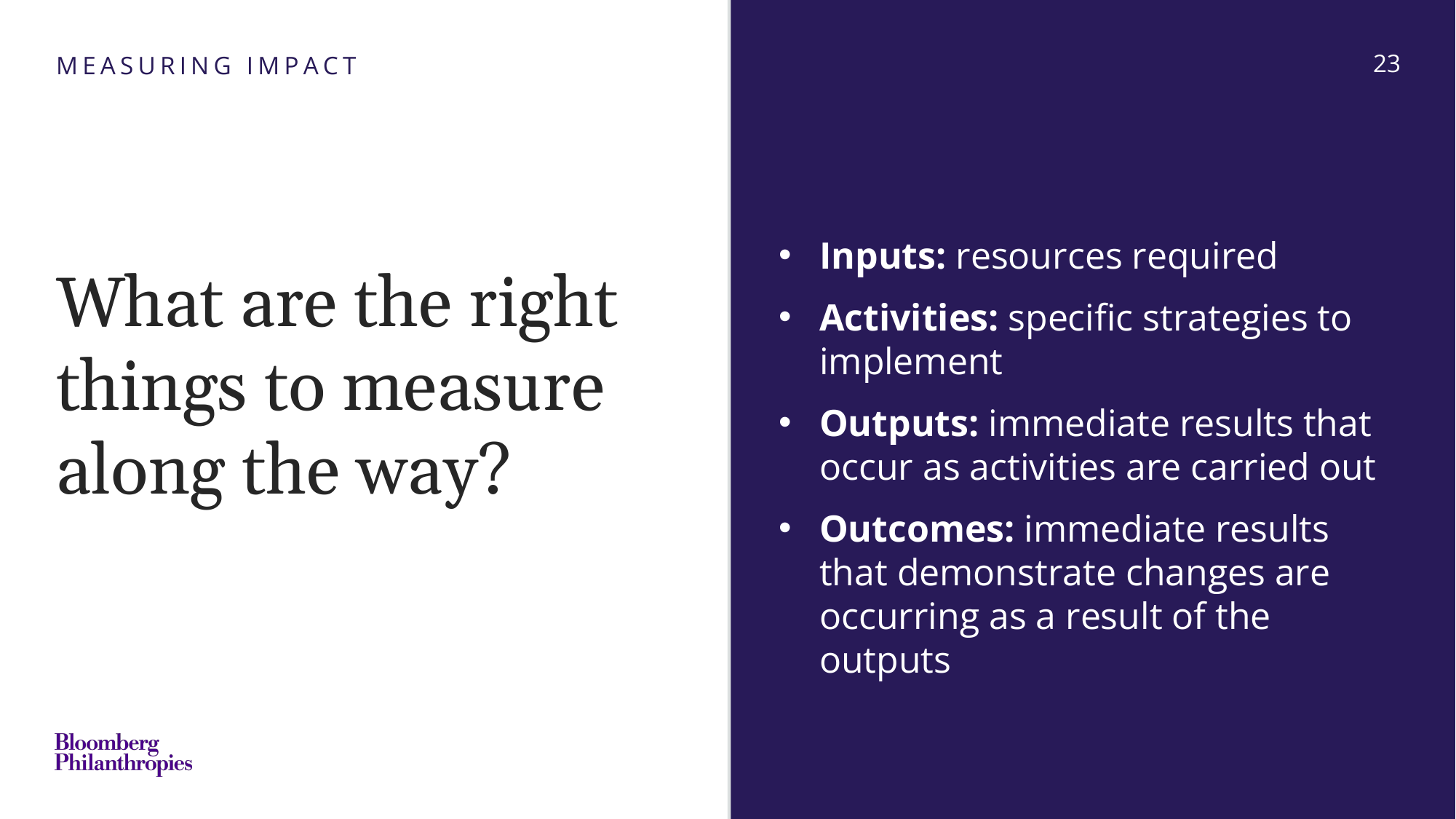

MEASURING IMPACT
23
Inputs: resources required
Activities: specific strategies to implement
Outputs: immediate results that occur as activities are carried out
Outcomes: immediate results that demonstrate changes are occurring as a result of the outputs
What are the right things to measure along the way?